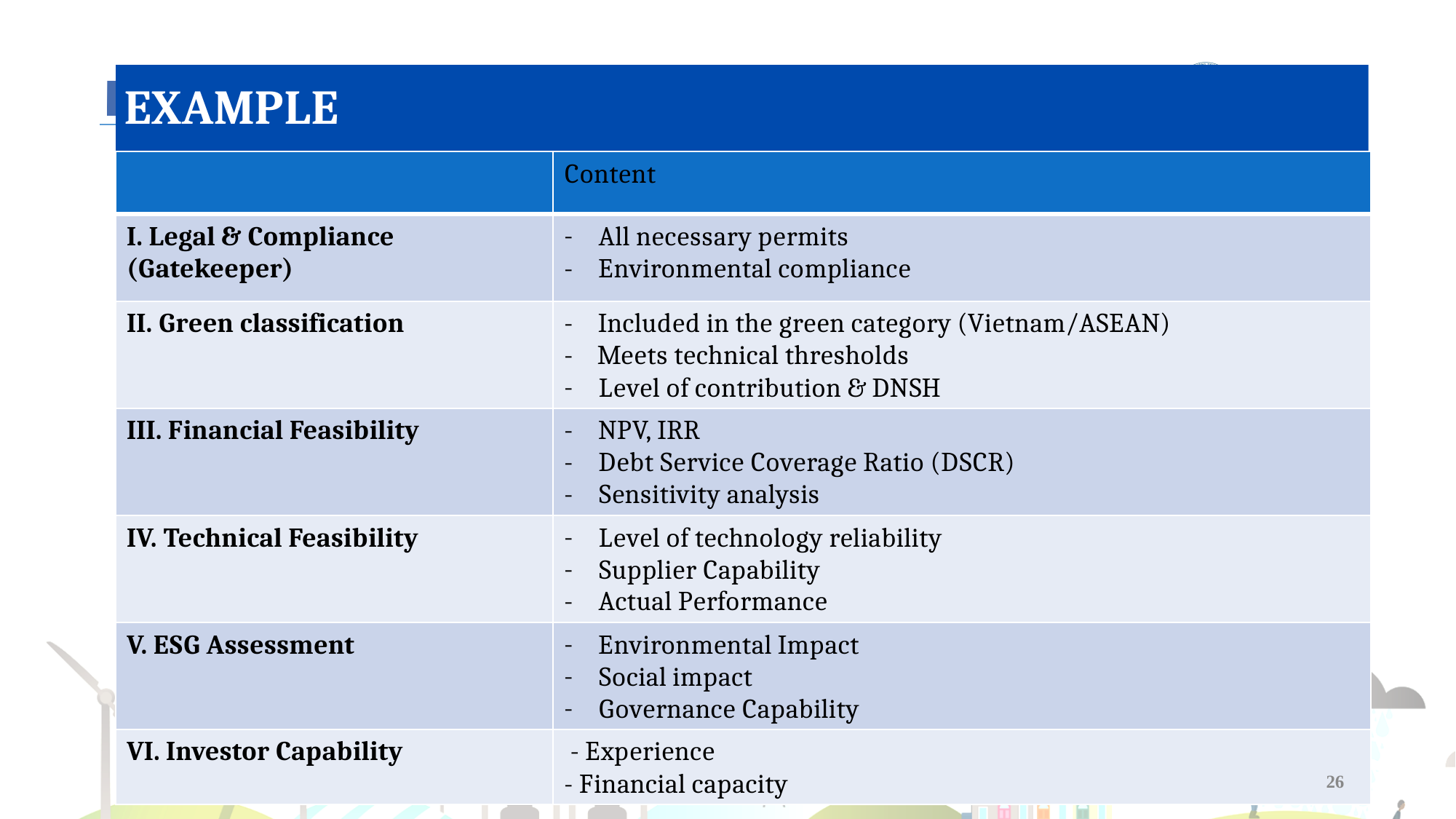

EXAMPLE
|  | Content |
| --- | --- |
| I. Legal & Compliance (Gatekeeper) | All necessary permits Environmental compliance |
| II. Green classification | Included in the green category (Vietnam/ASEAN) Meets technical thresholds Level of contribution & DNSH |
| III. Financial Feasibility | NPV, IRR Debt Service Coverage Ratio (DSCR) Sensitivity analysis |
| IV. Technical Feasibility | Level of technology reliability Supplier Capability Actual Performance |
| V. ESG Assessment | Environmental Impact Social impact Governance Capability |
| VI. Investor Capability | - Experience - Financial capacity |
26